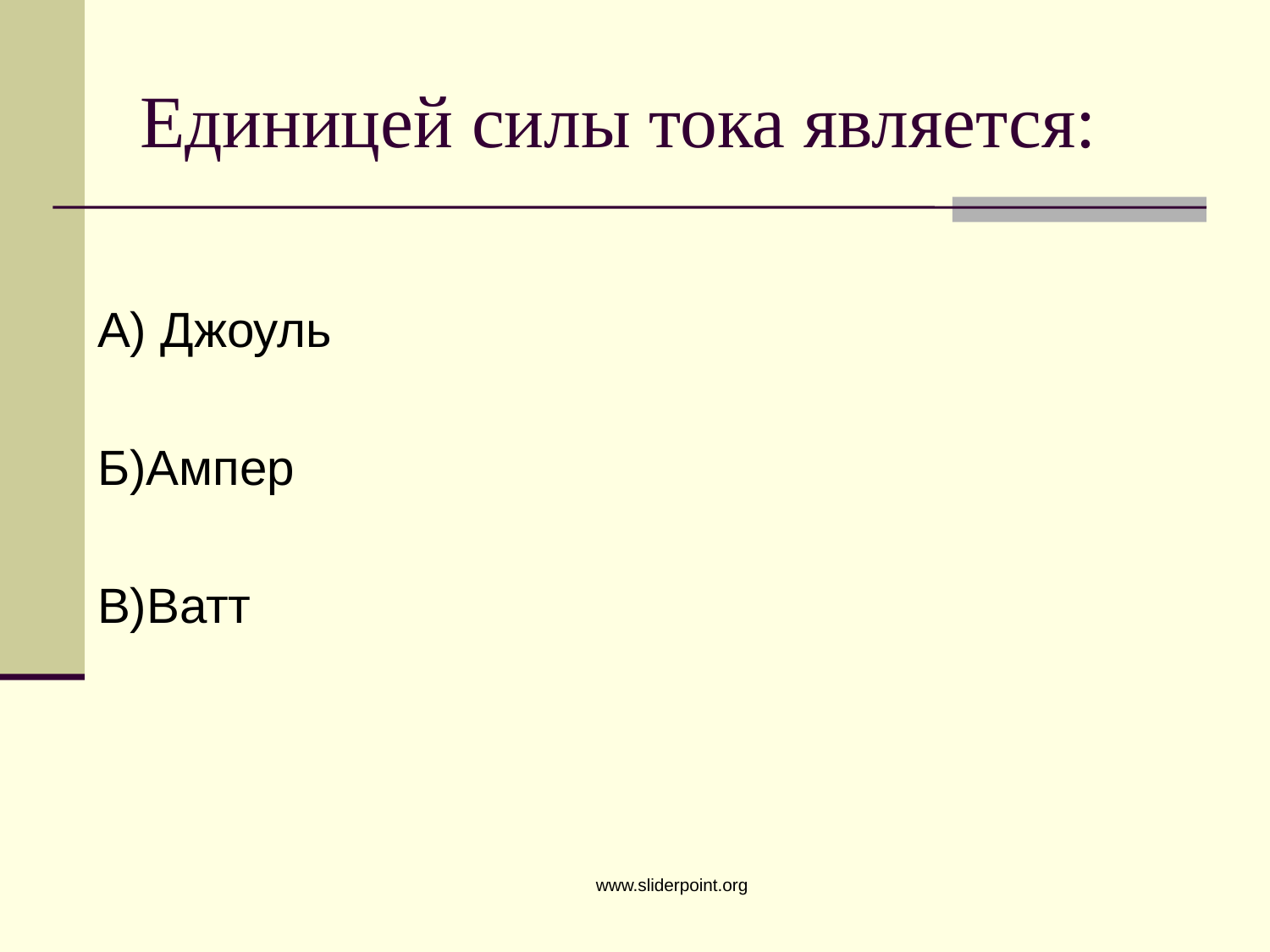

# Единицей силы тока является:

А) Джоуль

Б)Ампер

В)Ватт
www.sliderpoint.org